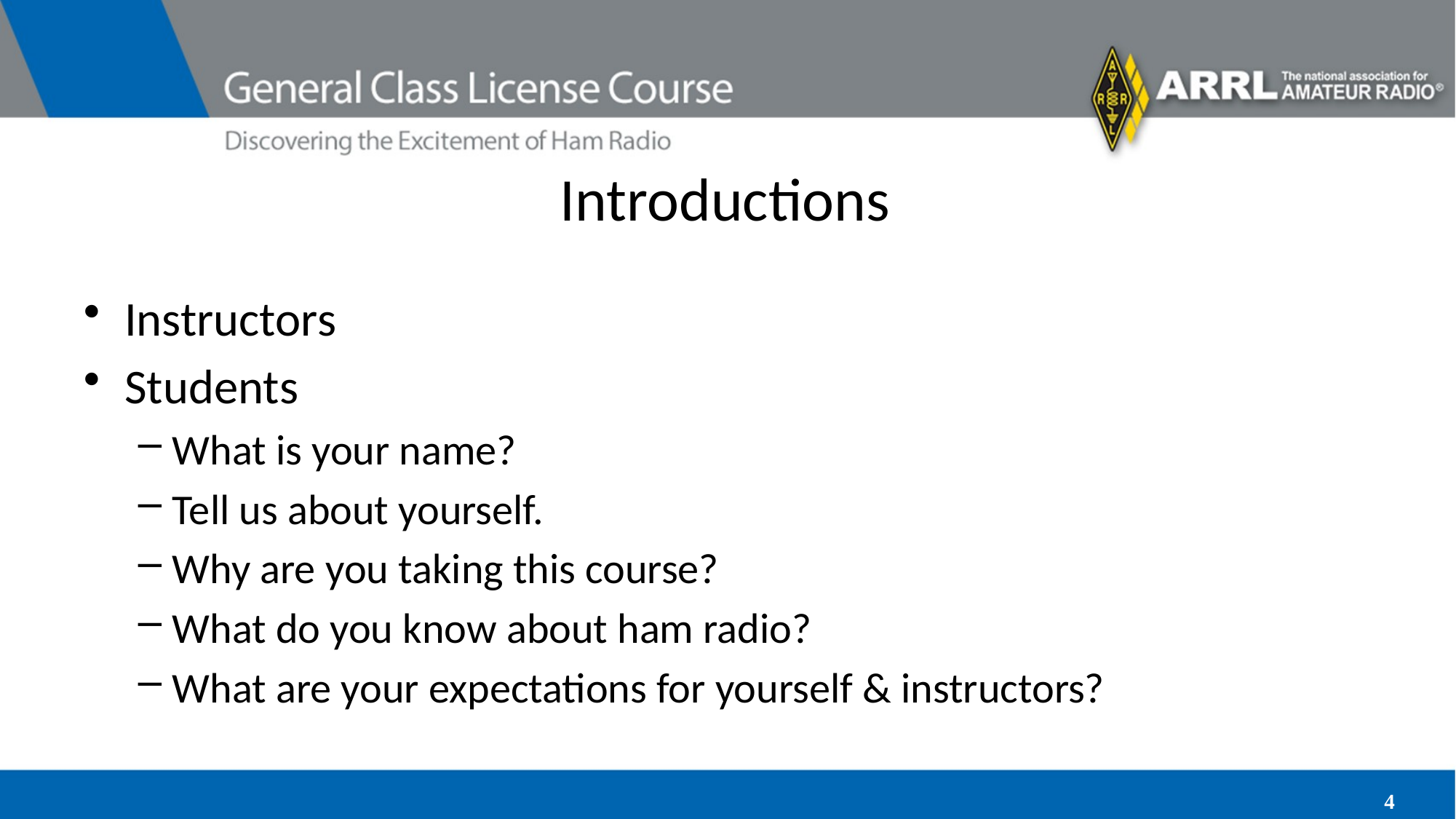

# Introductions
Instructors
Students
What is your name?
Tell us about yourself.
Why are you taking this course?
What do you know about ham radio?
What are your expectations for yourself & instructors?